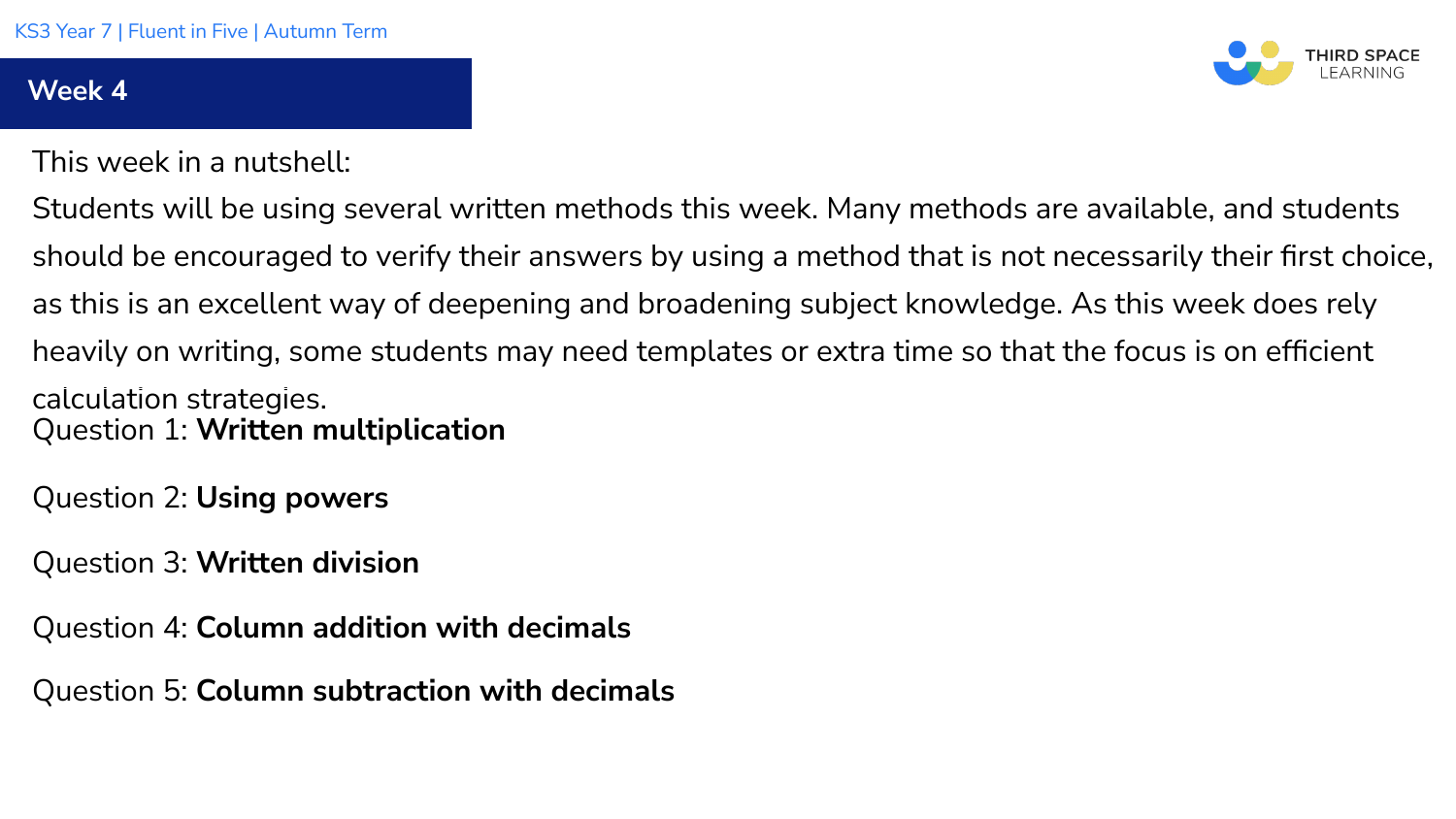

Week 4
| This week in a nutshell: Students will be using several written methods this week. Many methods are available, and students should be encouraged to verify their answers by using a method that is not necessarily their first choice, as this is an excellent way of deepening and broadening subject knowledge. As this week does rely heavily on writing, some students may need templates or extra time so that the focus is on efficient calculation strategies. |
| --- |
| Question 1: Written multiplication |
| Question 2: Using powers |
| Question 3: Written division |
| Question 4: Column addition with decimals |
| Question 5: Column subtraction with decimals |